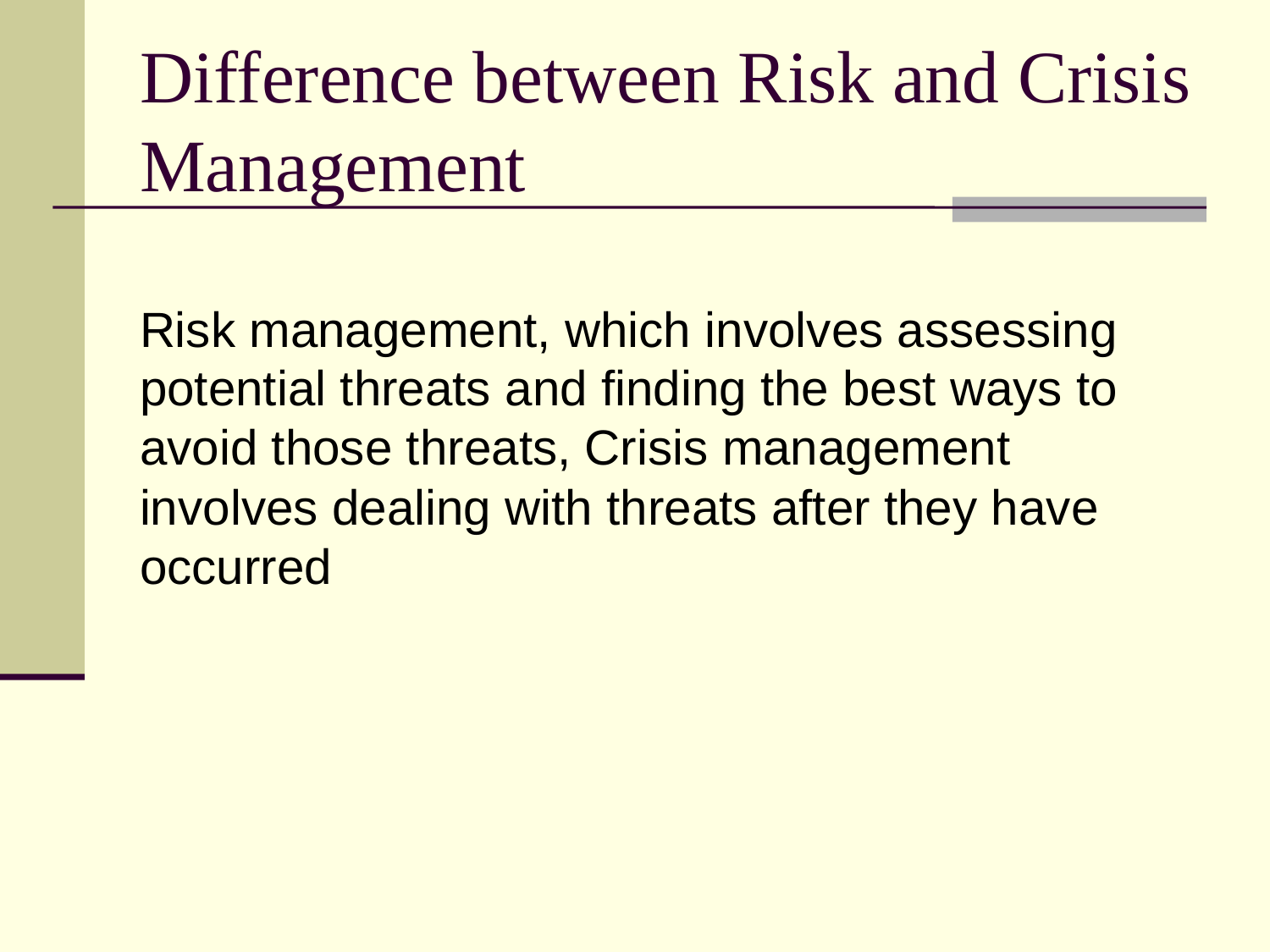

# Difference between Risk and Crisis Management

Risk management, which involves assessing potential threats and finding the best ways to avoid those threats, Crisis management involves dealing with threats after they have occurred